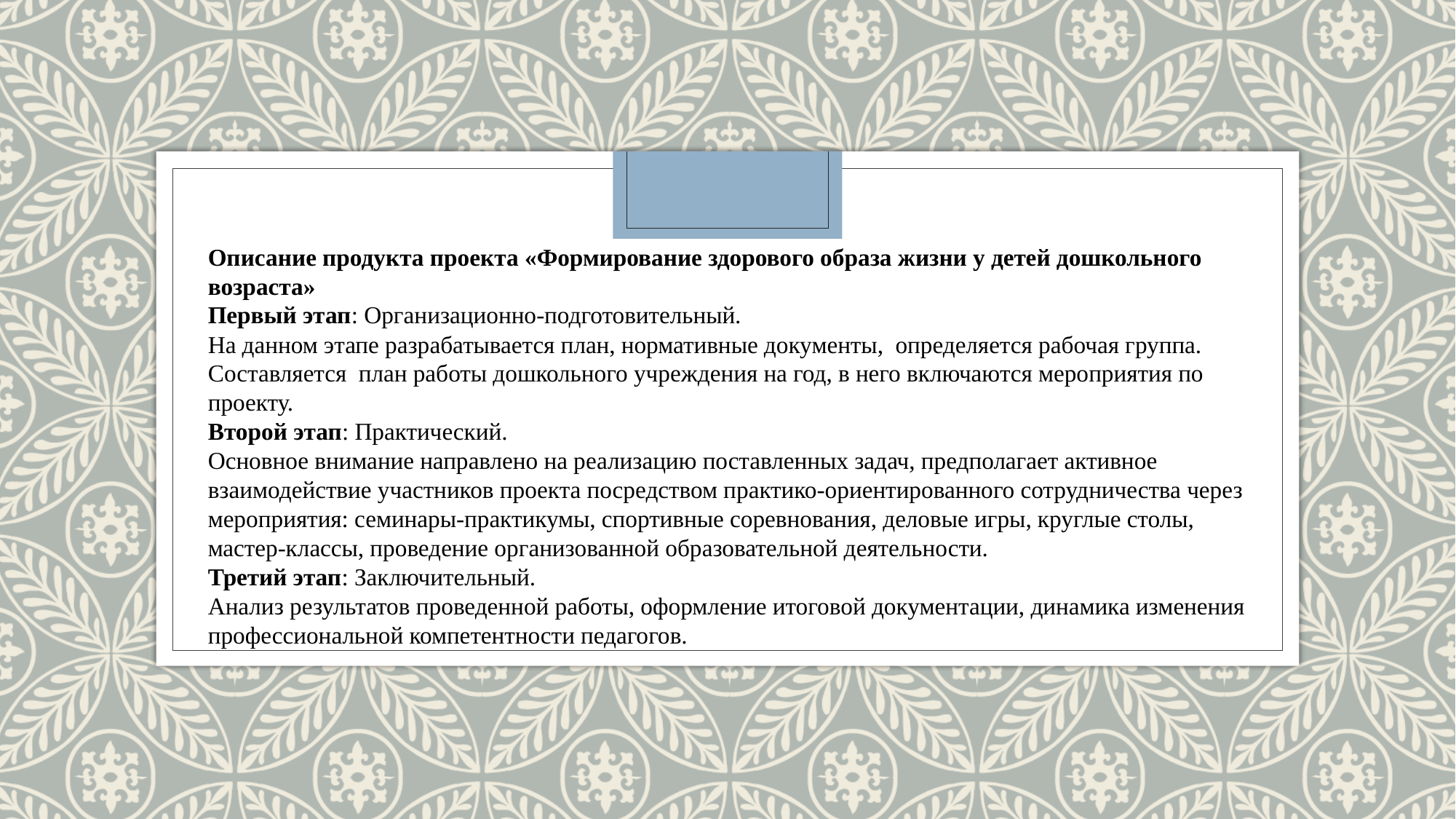

Описание продукта проекта «Формирование здорового образа жизни у детей дошкольного возраста»
Первый этап: Организационно-подготовительный.
На данном этапе разрабатывается план, нормативные документы,  определяется рабочая группа. Составляется  план работы дошкольного учреждения на год, в него включаются мероприятия по проекту.
Второй этап: Практический.
Основное внимание направлено на реализацию поставленных задач, предполагает активное взаимодействие участников проекта посредством практико-ориентированного сотрудничества через мероприятия: семинары-практикумы, спортивные соревнования, деловые игры, круглые столы, мастер-классы, проведение организованной образовательной деятельности.
Третий этап: Заключительный.
Анализ результатов проведенной работы, оформление итоговой документации, динамика изменения профессиональной компетентности педагогов.